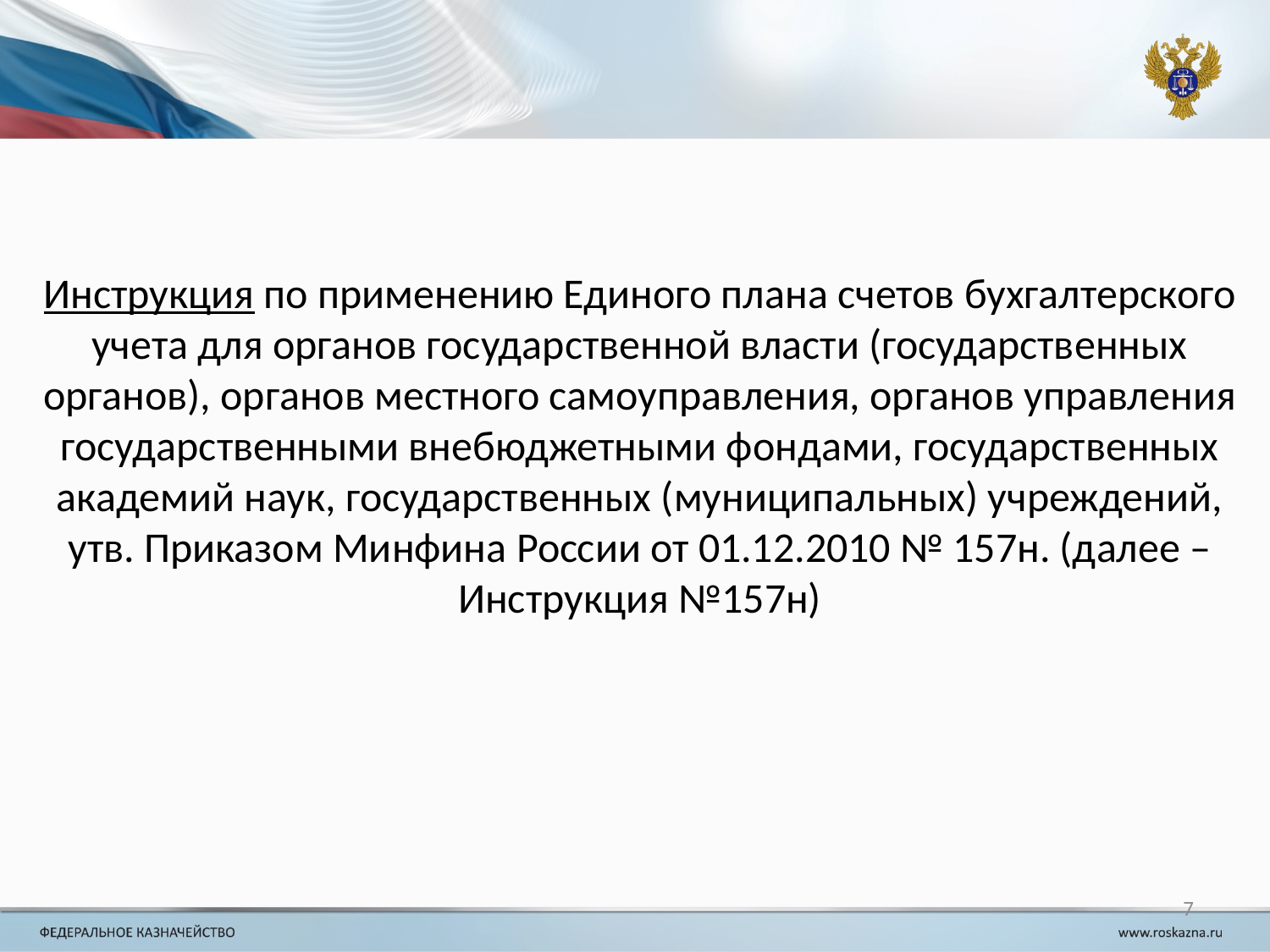

Инструкция по применению Единого плана счетов бухгалтерского учета для органов государственной власти (государственных органов), органов местного самоуправления, органов управления государственными внебюджетными фондами, государственных академий наук, государственных (муниципальных) учреждений, утв. Приказом Минфина России от 01.12.2010 № 157н. (далее – Инструкция №157н)

7